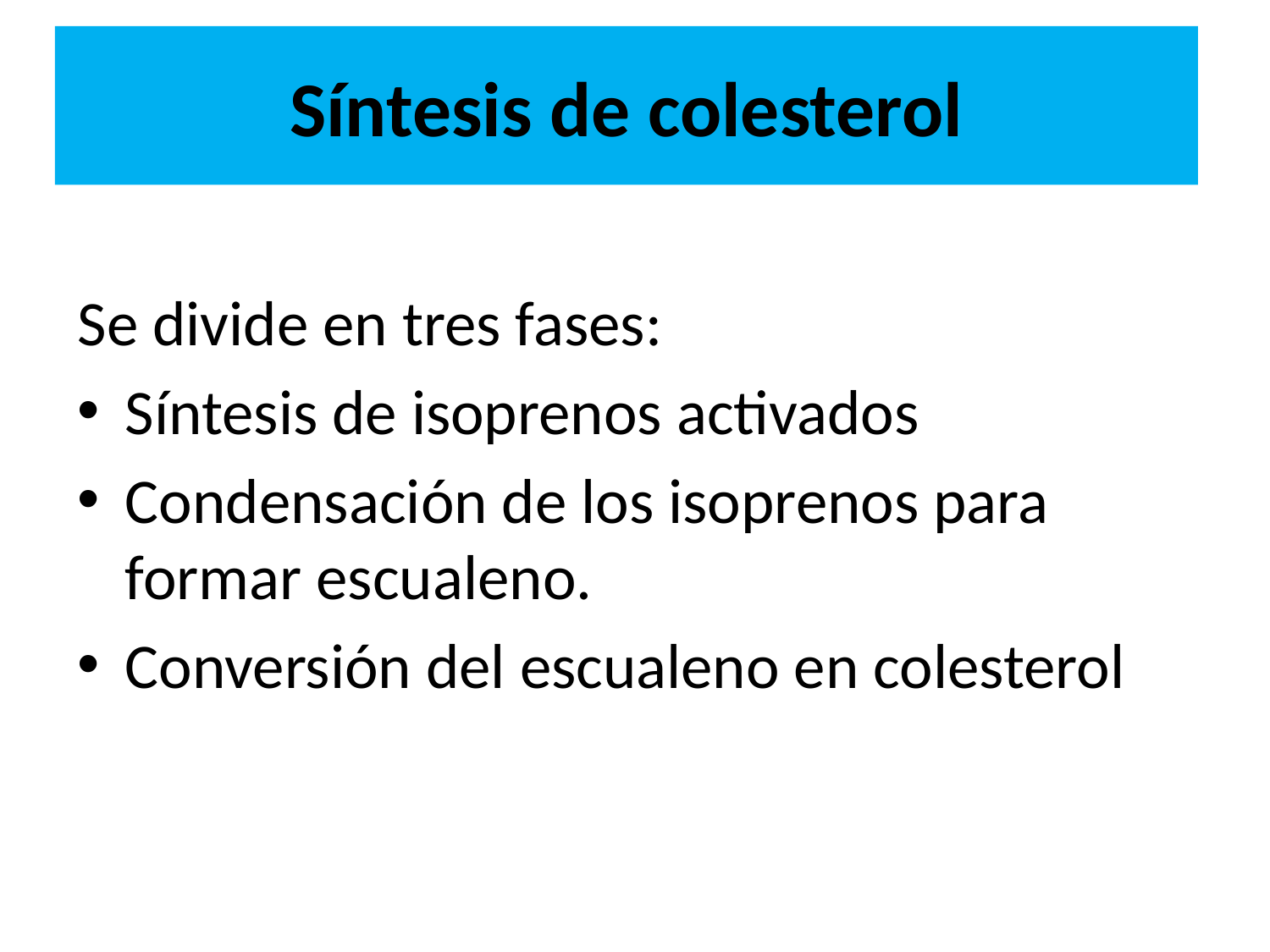

# Síntesis de colesterol
Se divide en tres fases:
Síntesis de isoprenos activados
Condensación de los isoprenos para formar escualeno.
Conversión del escualeno en colesterol